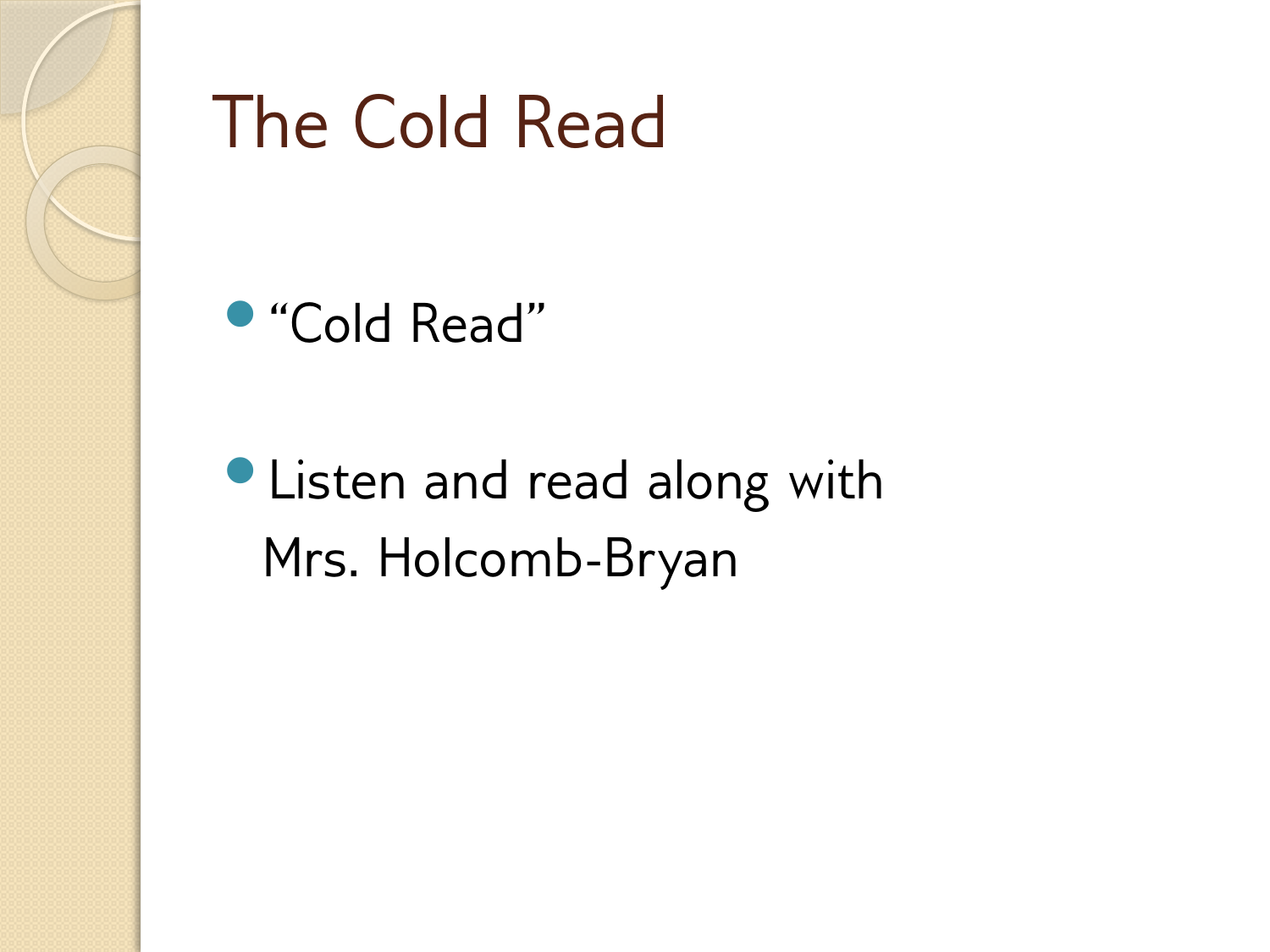

# The Cold Read

“Cold Read”

Listen and read along with
	Mrs. Holcomb-Bryan